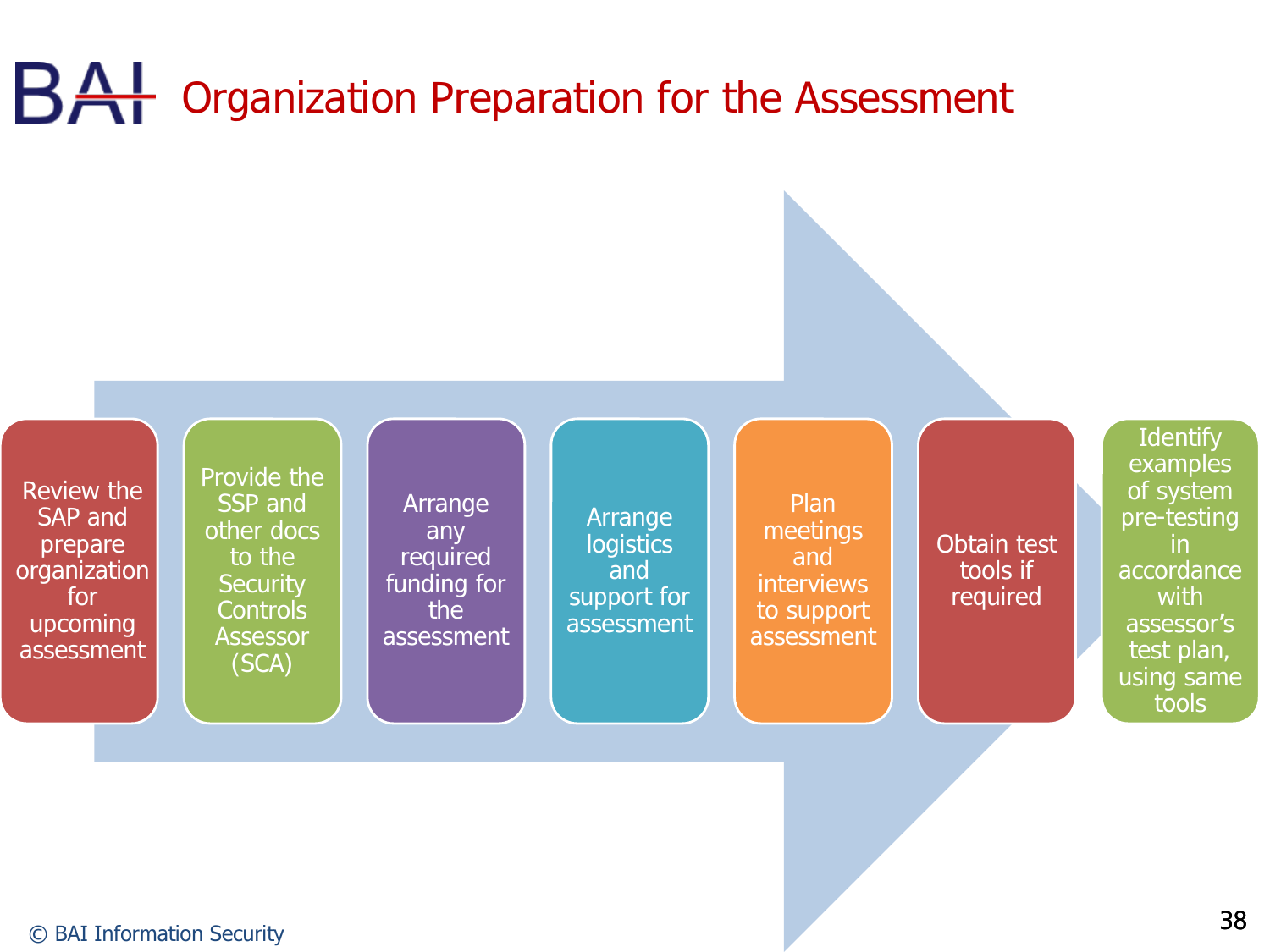

# Organization Preparation for the Assessment

Review the SAP and prepare organization for upcoming assessment
Provide the SSP and other docs to the Security Controls Assessor (SCA)
Arrange any required funding for the assessment
Arrange logistics and support for assessment
Plan meetings and interviews to support assessment
Obtain test tools if required
Identify examples of system pre-testing in accordance with assessor’s test plan, using same tools